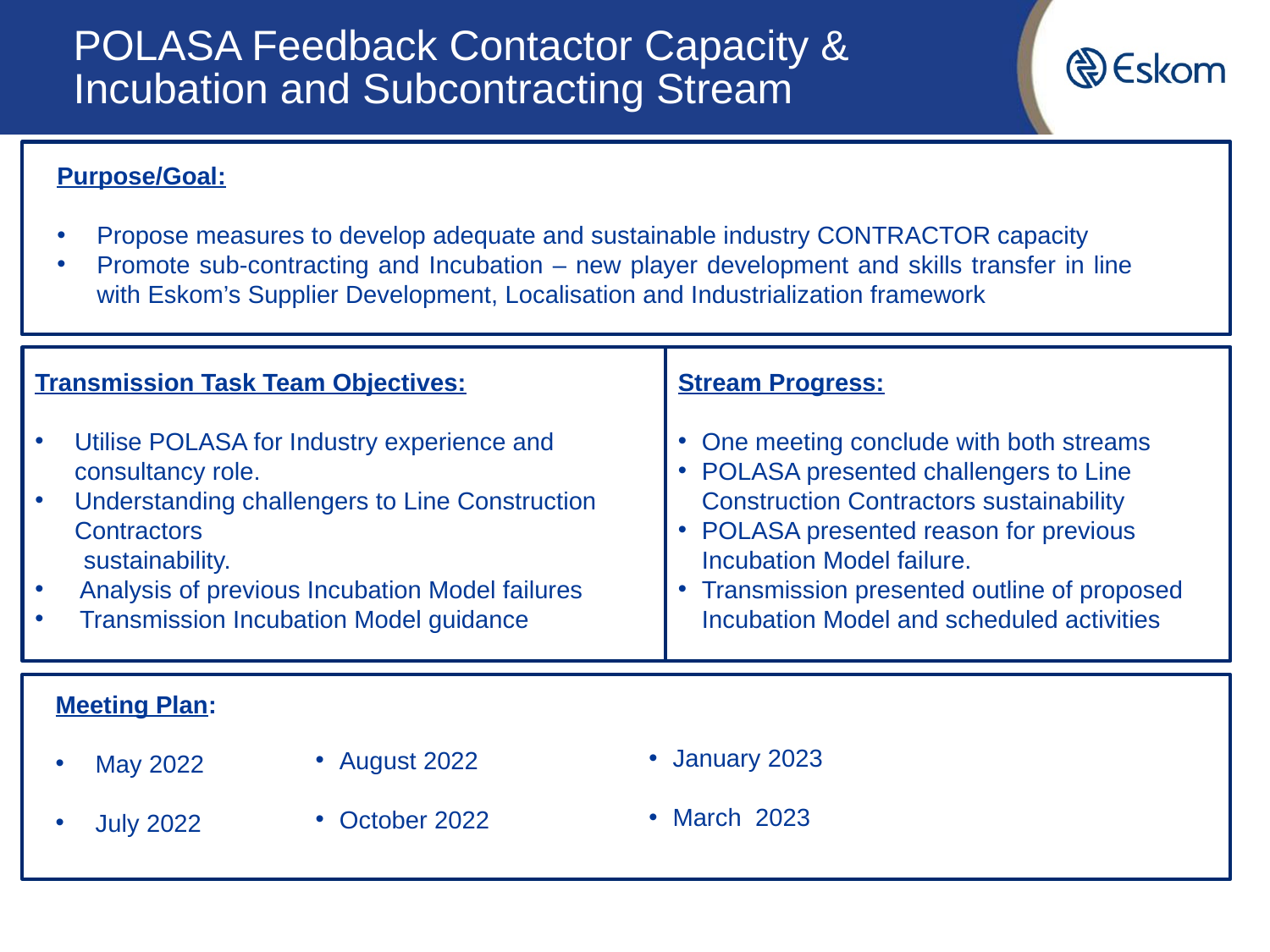

# POLASA Feedback Contactor Capacity & Incubation and Subcontracting Stream

Purpose/Goal:

Propose measures to develop adequate and sustainable industry CONTRACTOR capacity
Promote sub-contracting and Incubation – new player development and skills transfer in line with Eskom’s Supplier Development, Localisation and Industrialization framework

Transmission Task Team Objectives:

Utilise POLASA for Industry experience and consultancy role.
Understanding challengers to Line Construction Contractors
       sustainability.
   Analysis of previous Incubation Model failures
   Transmission Incubation Model guidance
Stream Progress:

One meeting conclude with both streams
POLASA presented challengers to Line Construction Contractors sustainability
POLASA presented reason for previous Incubation Model failure.
Transmission presented outline of proposed Incubation Model and scheduled activities

Meeting Plan:

May 2022

July 2022

January 2023

March  2023
August 2022

October 2022